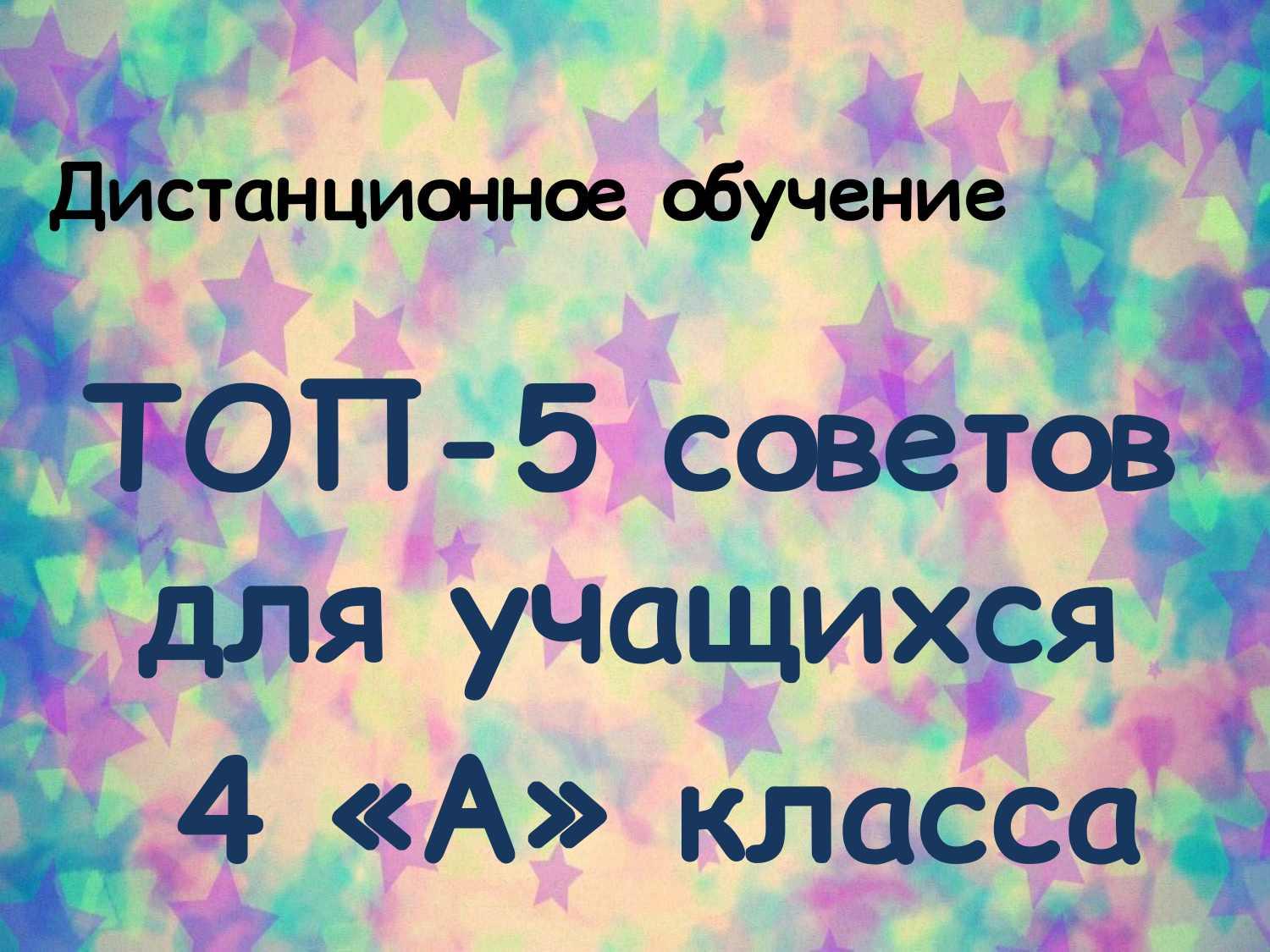

# Дистанционное обучение

ТОП-5 советов для учащихся
 4 «А» класса